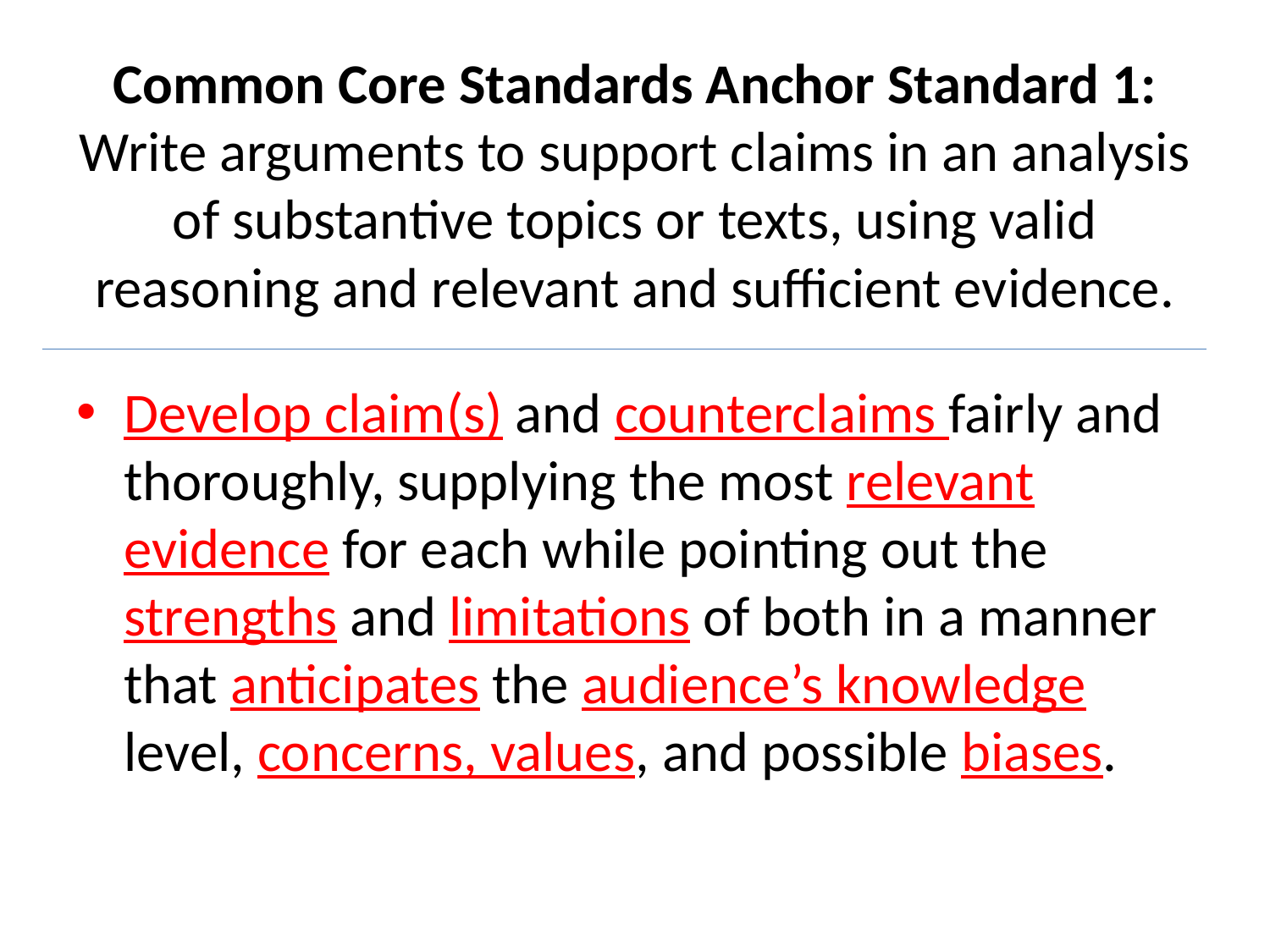

# Common Core Standards Anchor Standard 1: Write arguments to support claims in an analysis of substantive topics or texts, using valid reasoning and relevant and sufficient evidence.
Develop claim(s) and counterclaims fairly and thoroughly, supplying the most relevant evidence for each while pointing out the strengths and limitations of both in a manner that anticipates the audience’s knowledge level, concerns, values, and possible biases.